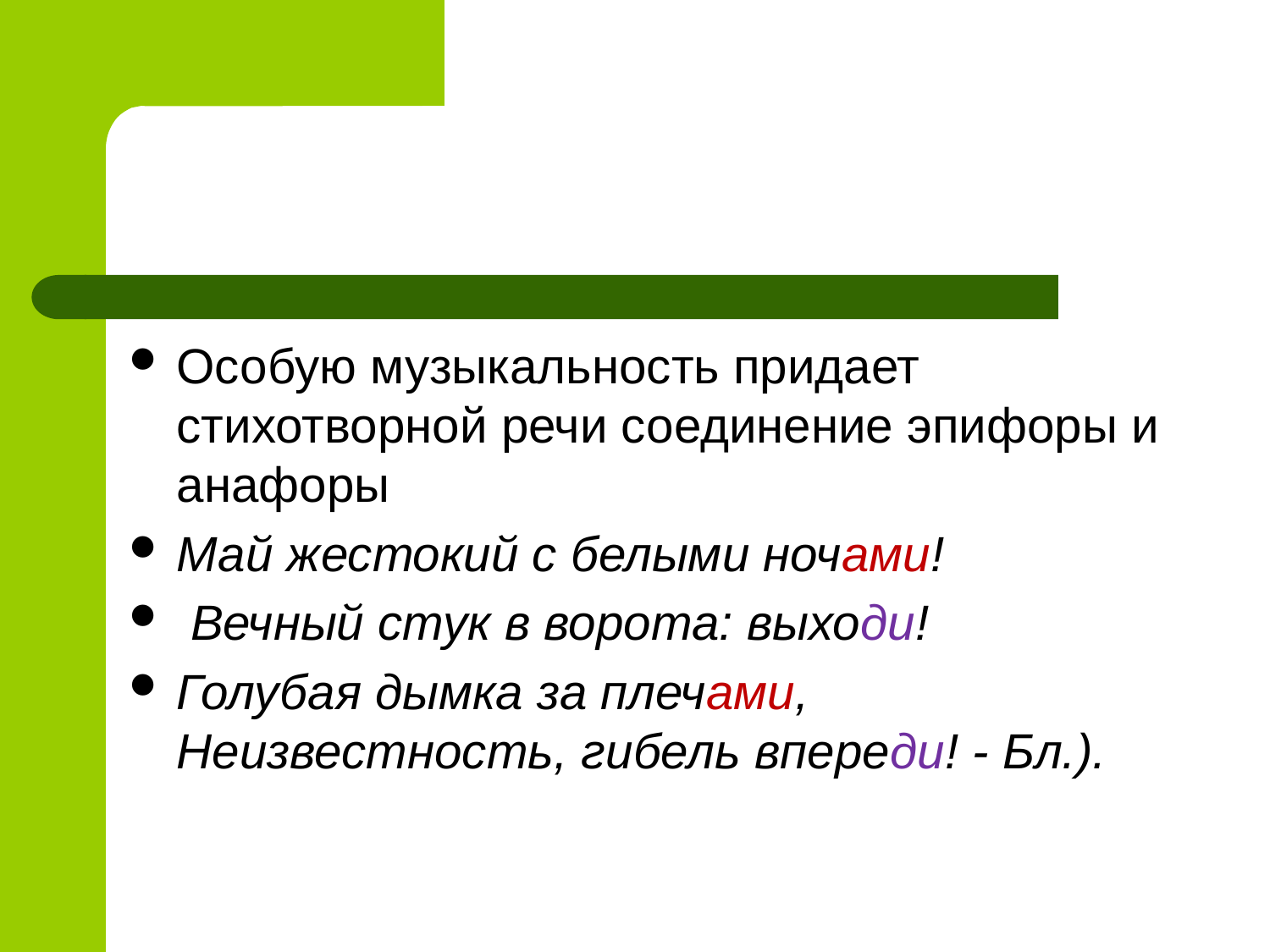

#
Особую музыкальность придает стихотворной речи соединение эпифоры и анафоры
Май жестокий с белыми ночами!
 Вечный стук в ворота: выходи!
Голубая дымка за плечами, Неизвестность, гибель впереди! - Бл.).